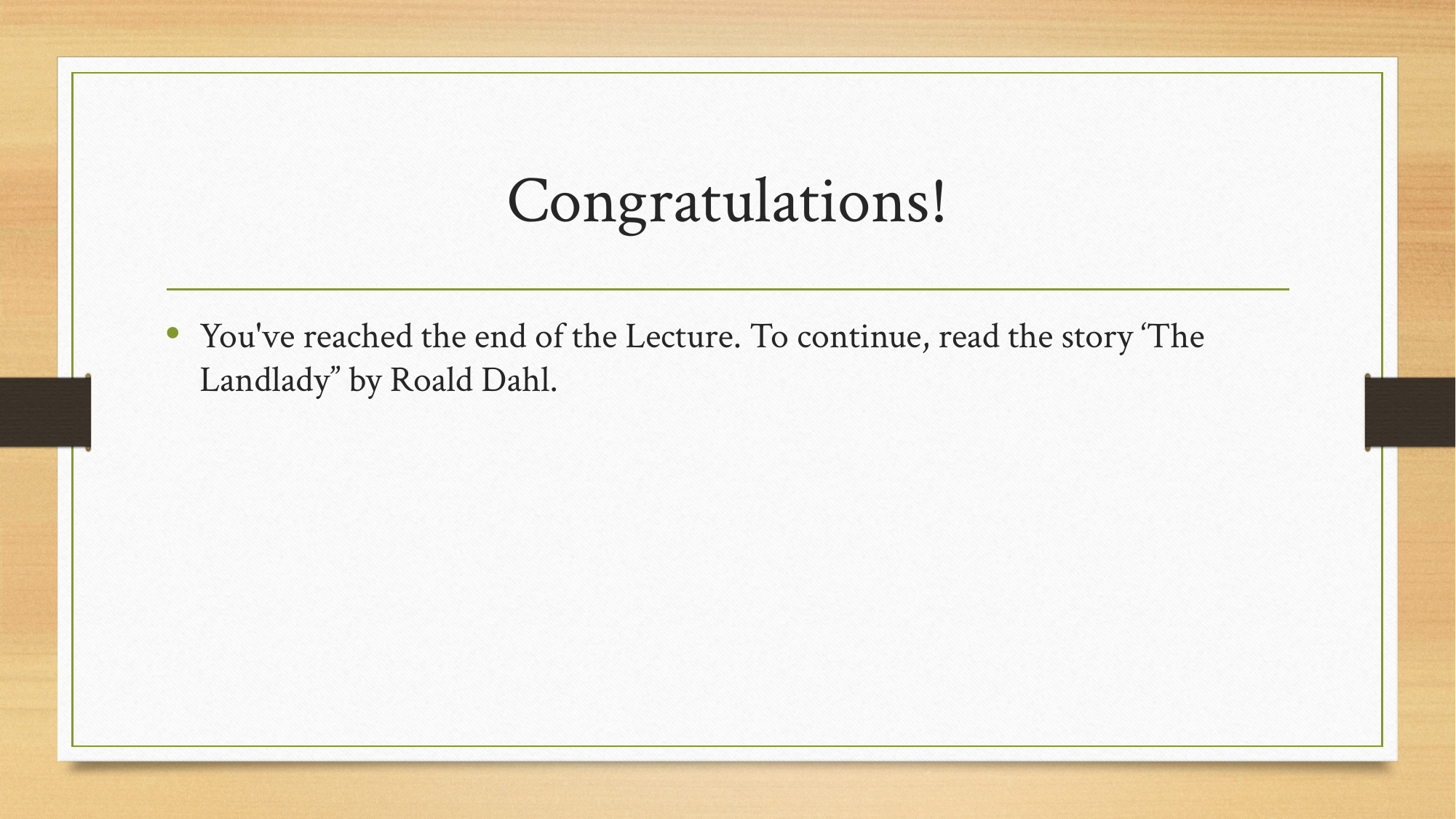

# Congratulations!
You've reached the end of the Lecture. To continue, read the story ‘The Landlady” by Roald Dahl.